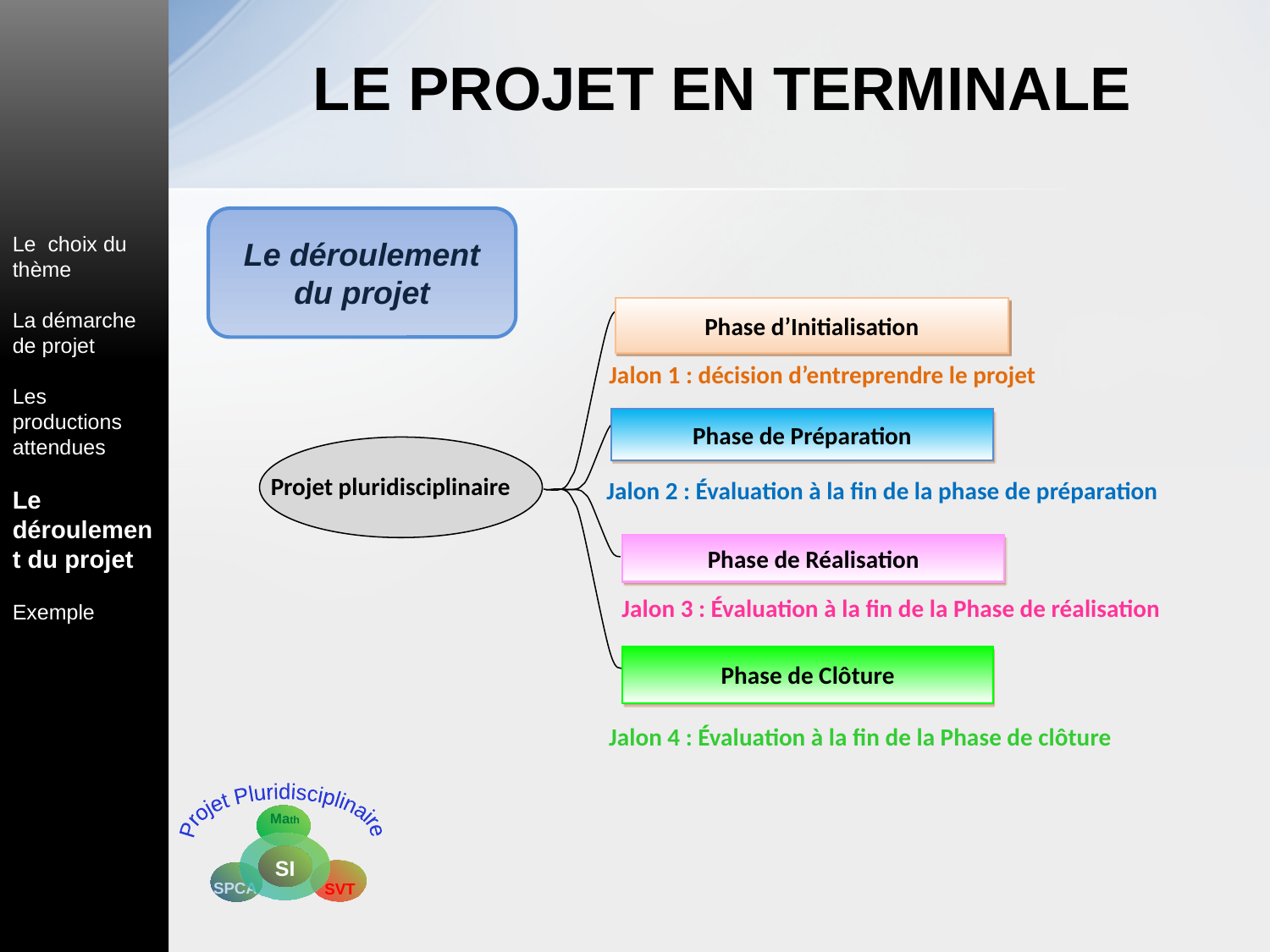

Le  choix du thème

La démarche de projet

Les productions attendues

Le déroulement du projet

Exemple

LE PROJET EN TERMINALE

Le déroulement du projet

Phase d’Initialisation

Jalon 1 : décision d’entreprendre le projet
Phase de Préparation

Projet pluridisciplinaire
Jalon 2 : Évaluation à la fin de la phase de préparation
Phase de Réalisation
Jalon 3 : Évaluation à la fin de la Phase de réalisation

Phase de Clôture
Jalon 4 : Évaluation à la fin de la Phase de clôture
Projet Pluridisciplinaire
Math

SI

SPCA

SVT